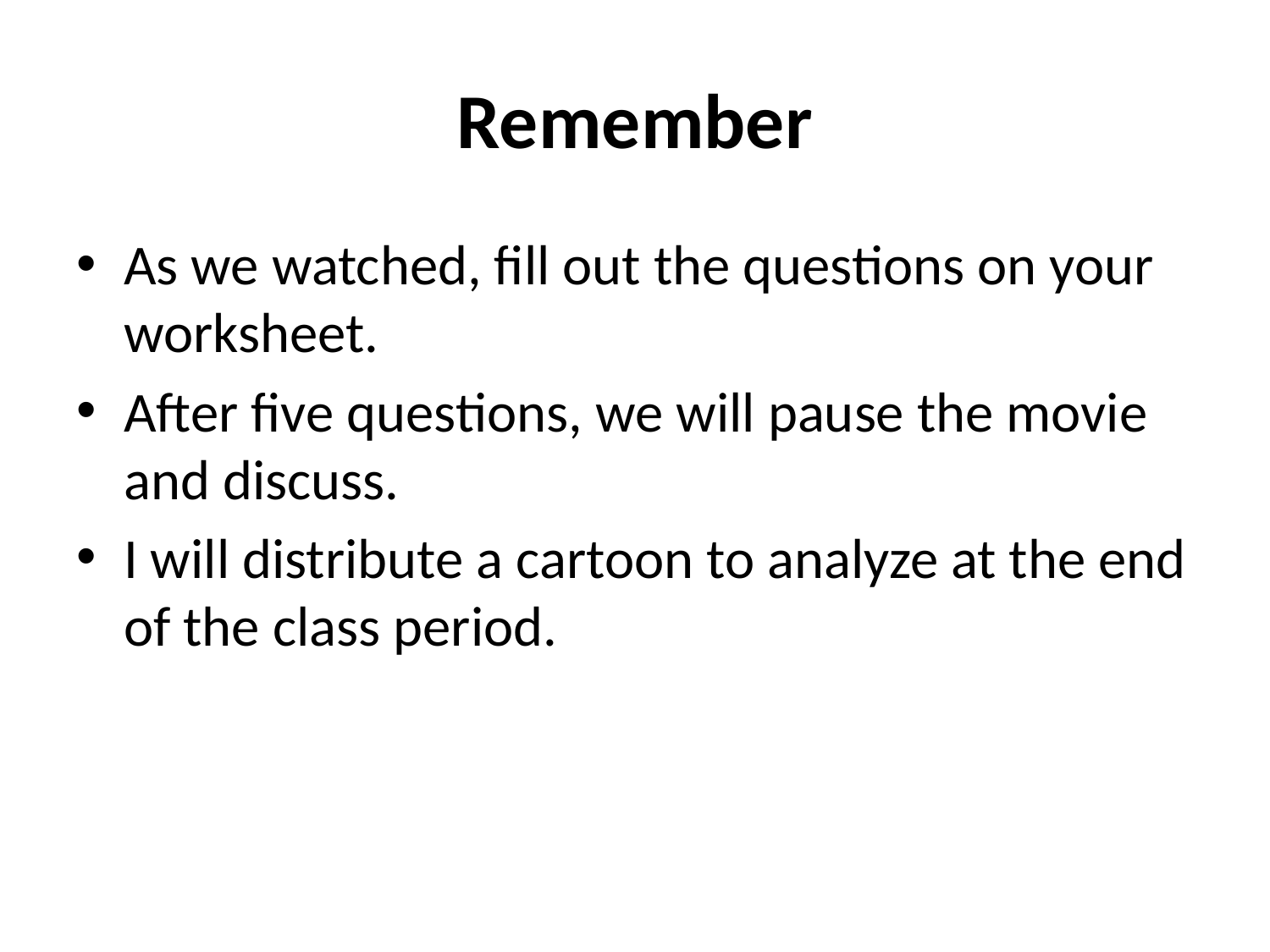

# Remember
As we watched, fill out the questions on your worksheet.
After five questions, we will pause the movie and discuss.
I will distribute a cartoon to analyze at the end of the class period.